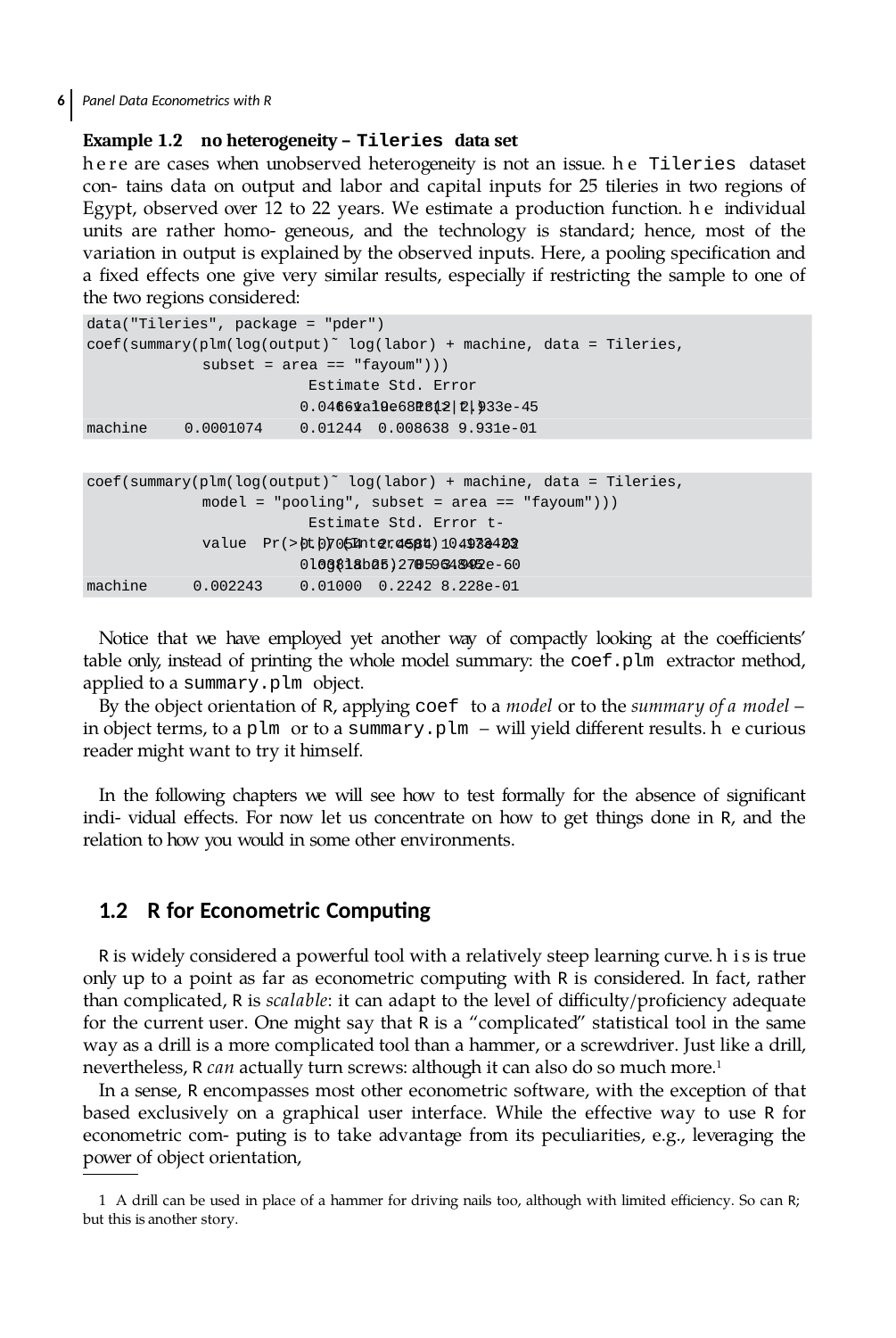

6  Panel Data Econometrics with R

Example 1.2  no heterogeneity – Tileries data set
here are cases when unobserved heterogeneity is not an issue. he Tileries dataset con- tains data on output and labor and capital inputs for 25 tileries in two regions of Egypt, observed over 12 to 22 years. We estimate a production function. he individual units are rather homo- geneous, and the technology is standard; hence, most of the variation in output is explained by the observed inputs. Here, a pooling speciﬁcation and a ﬁxed effects one give very similar results, especially if restricting the sample to one of the two regions considered:

data("Tileries", package = "pder")
coef(summary(plm(log(output) ̃ log(labor) + machine, data = Tileries, subset = area == "fayoum")))
Estimate Std. Error	t-value Pr(>|t|) log(labor) 0.9174031

0.04661 19.681312 2.933e-45
0.01244 0.008638 9.931e-01
machine	0.0001074

coef(summary(plm(log(output) ̃ log(labor) + machine, data = Tileries, model = "pooling", subset = area == "fayoum")))
Estimate Std. Error t-value Pr(>|t|) (Intercept) 0.173423
log(labor) 0.964845

0.07054 2.4584 1.493e-02
0.03818 25.2705 3.992e-60
0.01000 0.2242 8.228e-01
machine	0.002243

Notice that we have employed yet another way of compactly looking at the coeﬃcients’ table only, instead of printing the whole model summary: the coef.plm extractor method, applied to a summary.plm object.
By the object orientation of R, applying coef to a model or to the summary of a model – in object terms, to a plm or to a summary.plm – will yield different results. he curious reader might want to try it himself.

In the following chapters we will see how to test formally for the absence of signiﬁcant indi- vidual effects. For now let us concentrate on how to get things done in R, and the relation to how you would in some other environments.

1.2	R for Econometric Computing

R is widely considered a powerful tool with a relatively steep learning curve. his is true only up to a point as far as econometric computing with R is considered. In fact, rather than complicated, R is scalable: it can adapt to the level of diﬃculty/proﬁciency adequate for the current user. One might say that R is a “complicated” statistical tool in the same way as a drill is a more complicated tool than a hammer, or a screwdriver. Just like a drill, nevertheless, R can actually turn screws: although it can also do so much more.1
In a sense, R encompasses most other econometric software, with the exception of that based exclusively on a graphical user interface. While the effective way to use R for econometric com- puting is to take advantage from its peculiarities, e.g., leveraging the power of object orientation,

1  A drill can be used in place of a hammer for driving nails too, although with limited eﬃciency. So can R; but this is another story.